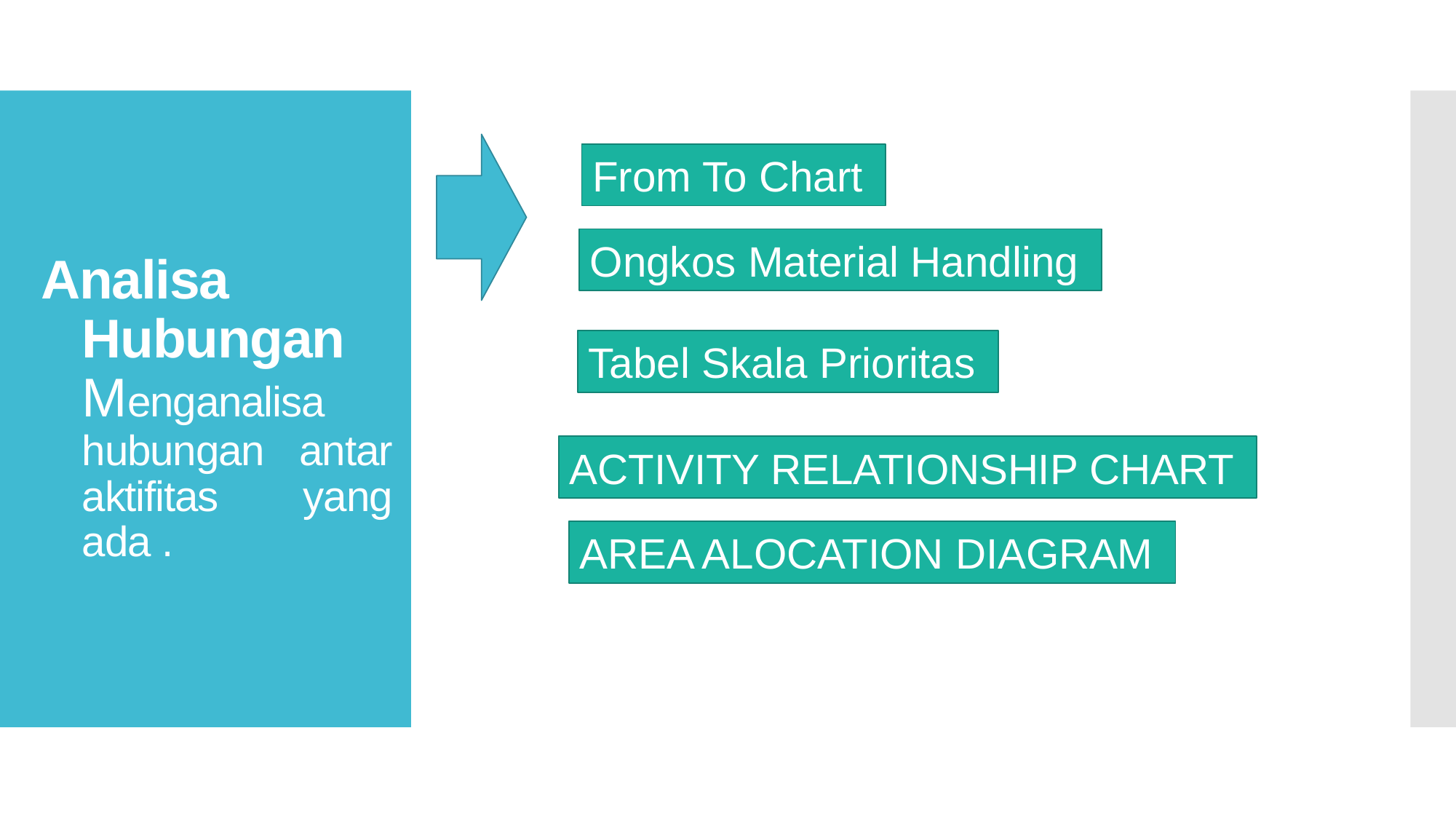

# Analisa Hubungan Menganalisa hubungan antar aktifitas yang ada .

From To Chart
Ongkos Material Handling
Tabel Skala Prioritas
ACTIVITY RELATIONSHIP CHART
AREA ALOCATION DIAGRAM